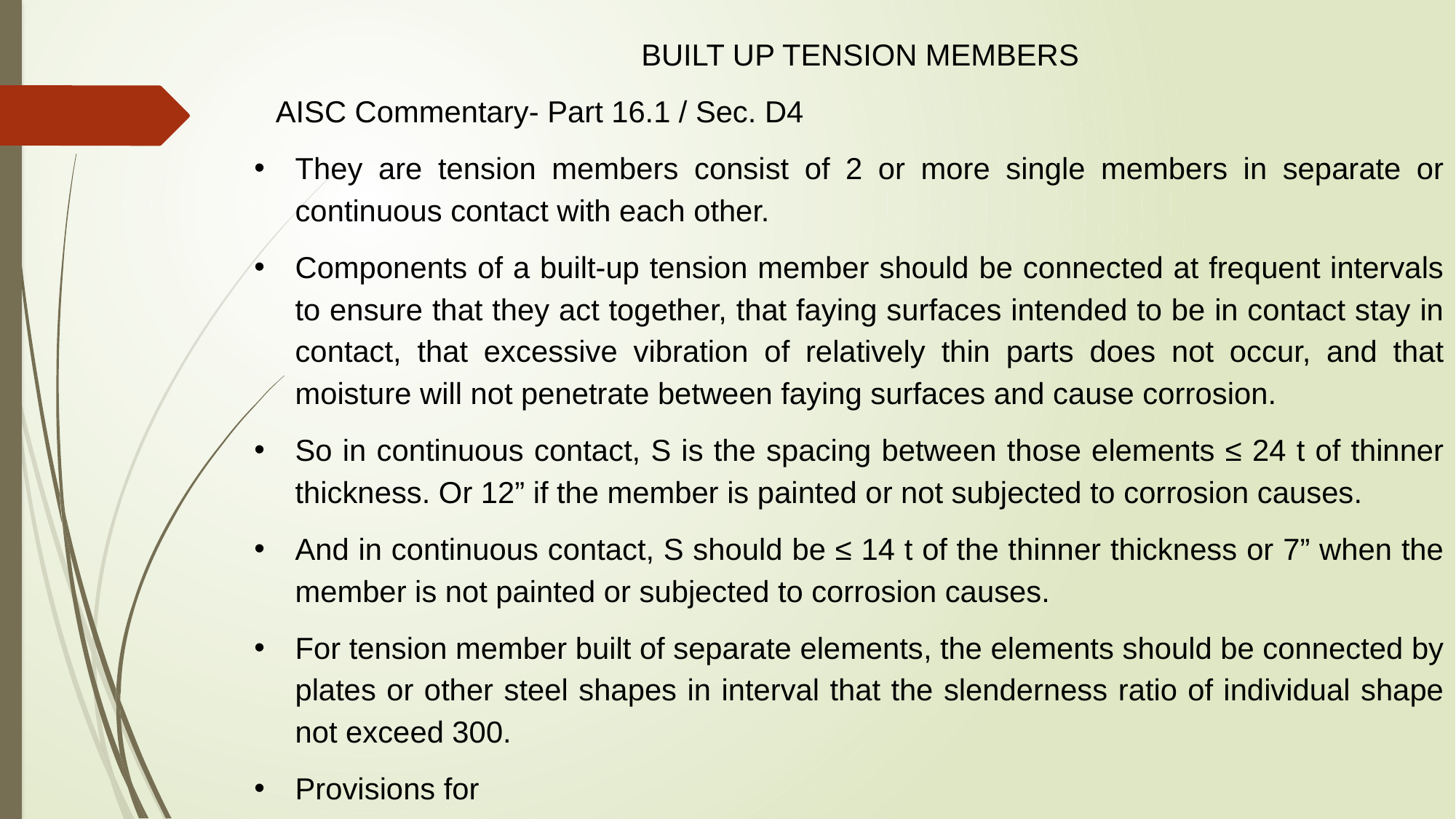

BUILT UP TENSION MEMBERS
AISC Commentary- Part 16.1 / Sec. D4
They are tension members consist of 2 or more single members in separate or continuous contact with each other.
Components of a built-up tension member should be connected at frequent intervals to ensure that they act together, that faying surfaces intended to be in contact stay in contact, that excessive vibration of relatively thin parts does not occur, and that moisture will not penetrate between faying surfaces and cause corrosion.
So in continuous contact, S is the spacing between those elements ≤ 24 t of thinner thickness. Or 12” if the member is painted or not subjected to corrosion causes.
And in continuous contact, S should be ≤ 14 t of the thinner thickness or 7” when the member is not painted or subjected to corrosion causes.
For tension member built of separate elements, the elements should be connected by plates or other steel shapes in interval that the slenderness ratio of individual shape not exceed 300.
Provisions for